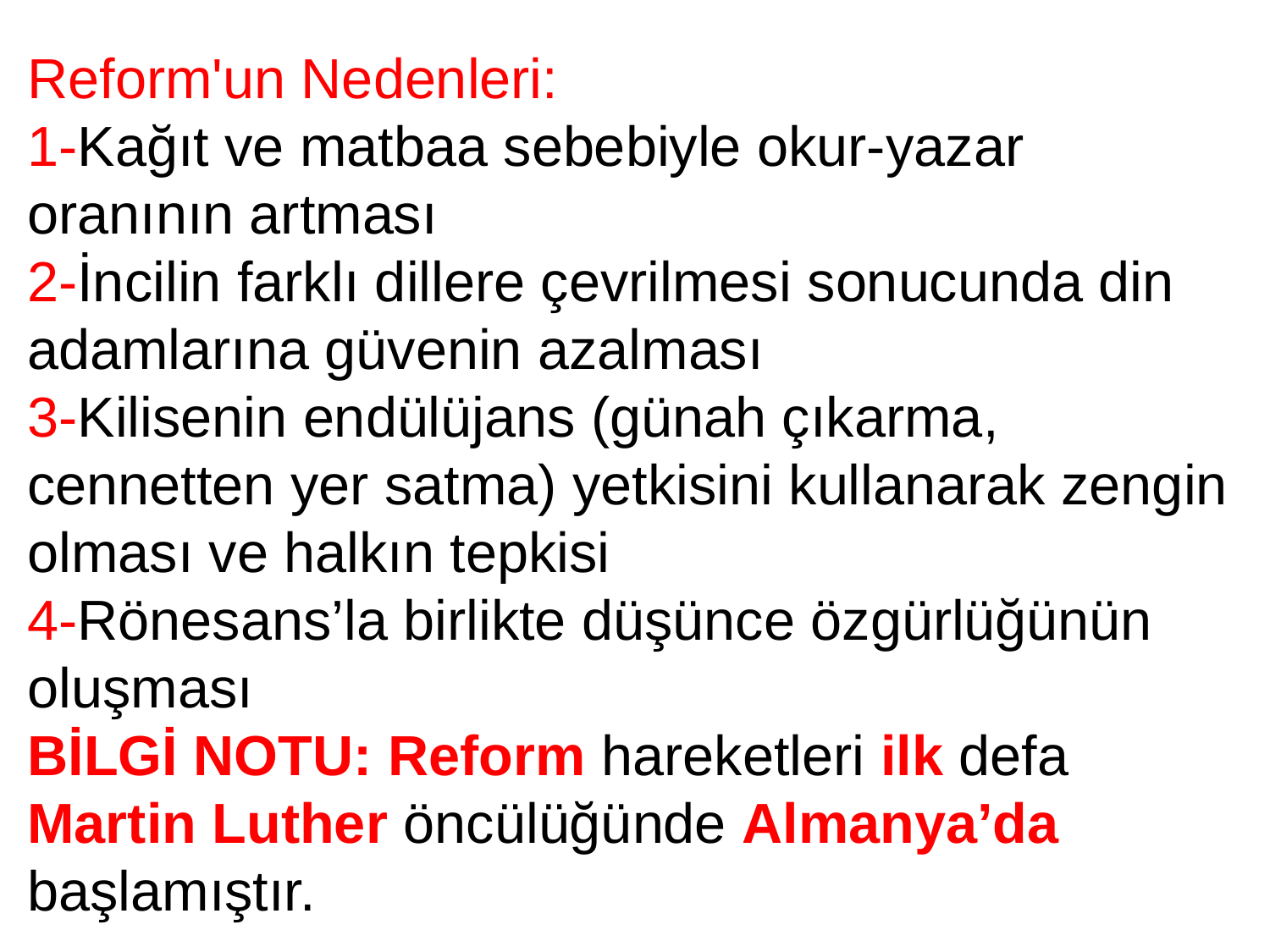

Reform'un Nedenleri:
1-Kağıt ve matbaa sebebiyle okur-yazar oranının artması
2-İncilin farklı dillere çevrilmesi sonucunda din adamlarına güvenin azalması
3-Kilisenin endülüjans (günah çıkarma, cennetten yer satma) yetkisini kullanarak zengin olması ve halkın tepkisi
4-Rönesans’la birlikte düşünce özgürlüğünün oluşması
BİLGİ NOTU: Reform hareketleri ilk defa Martin Luther öncülüğünde Almanya’da
başlamıştır.